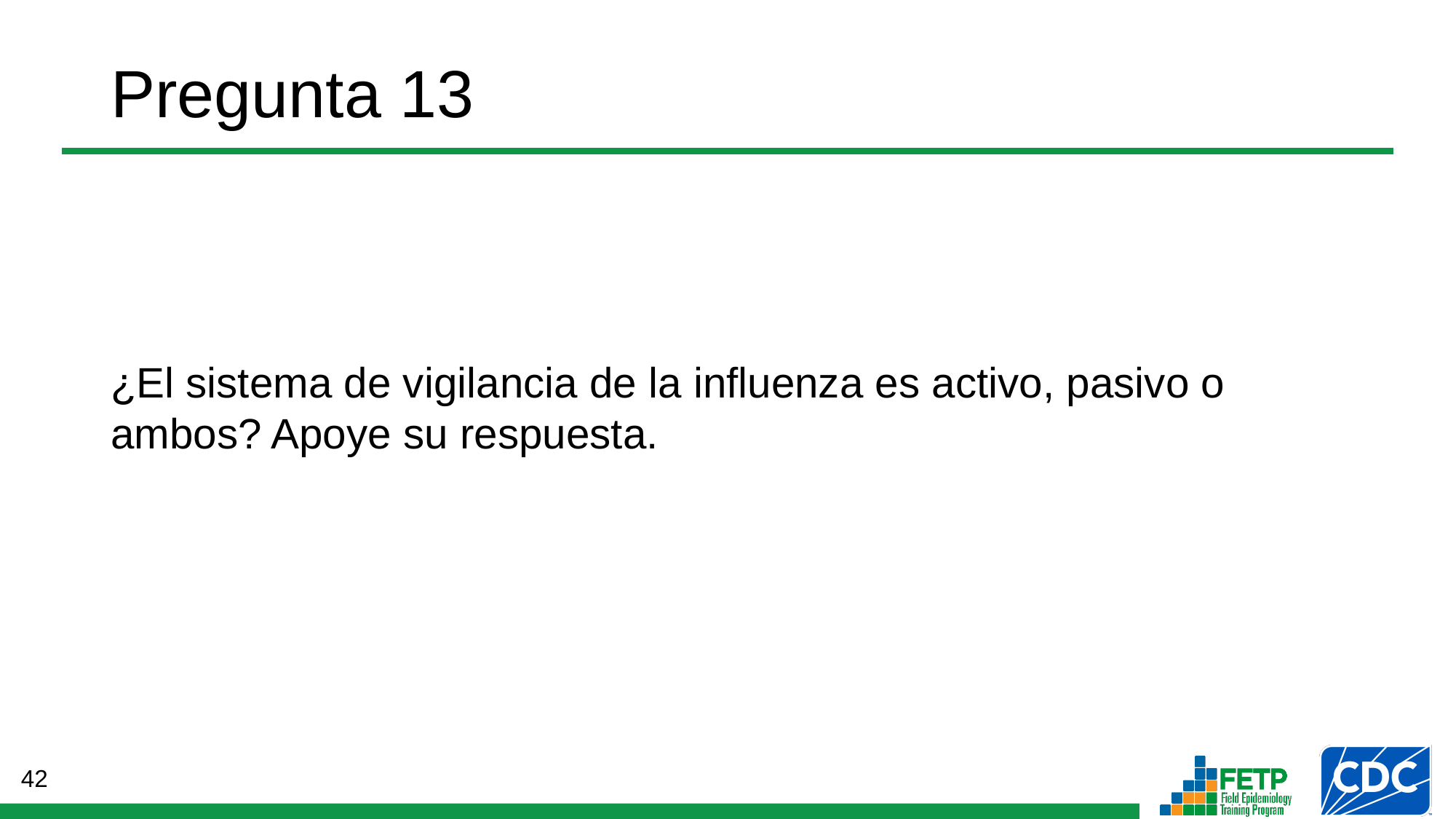

# Pregunta 13
¿El sistema de vigilancia de la influenza es activo, pasivo o ambos? Apoye su respuesta.